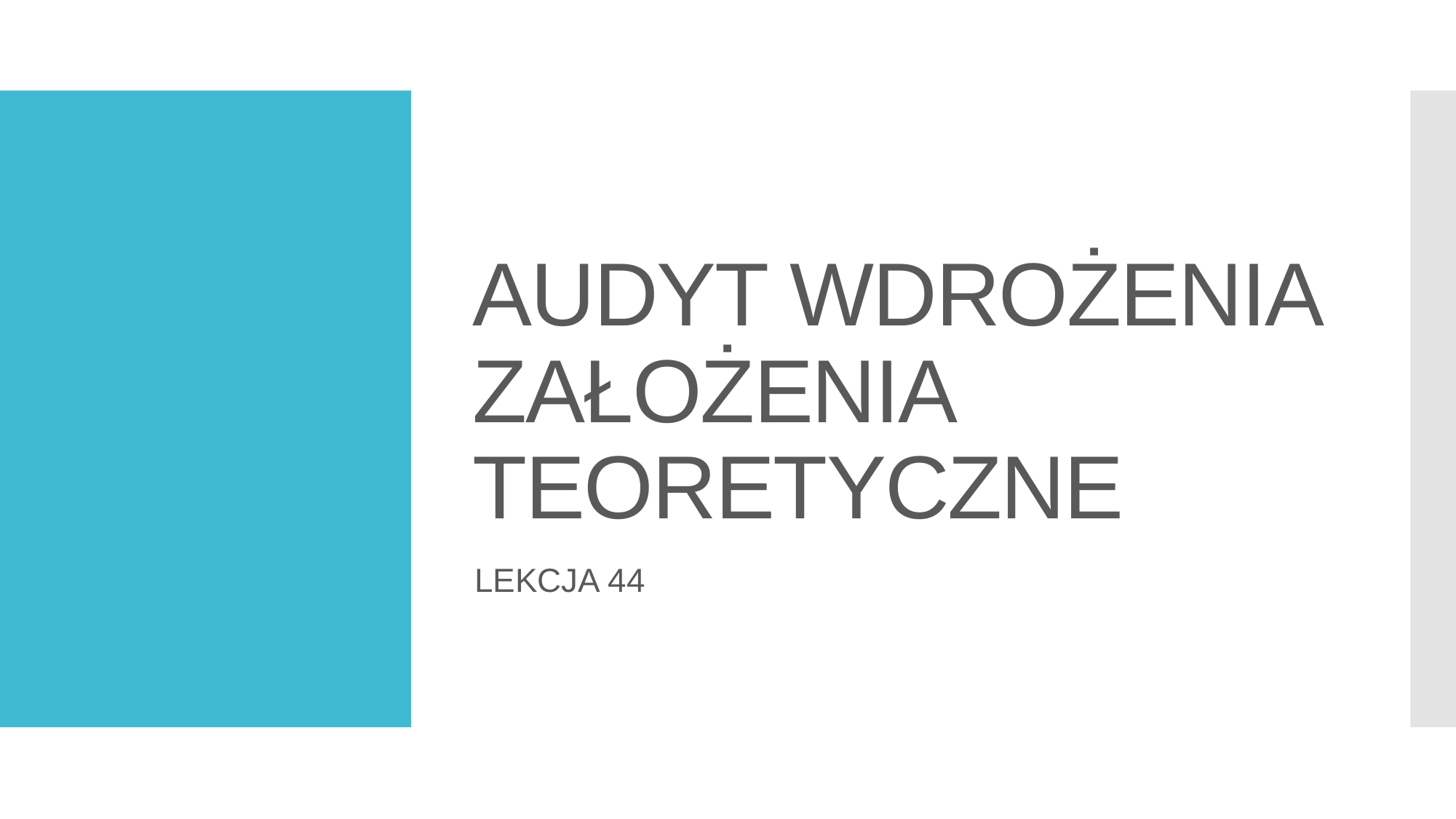

# AUDYT WDROŻENIA ZAŁOŻENIA TEORETYCZNE
LEKCJA 44